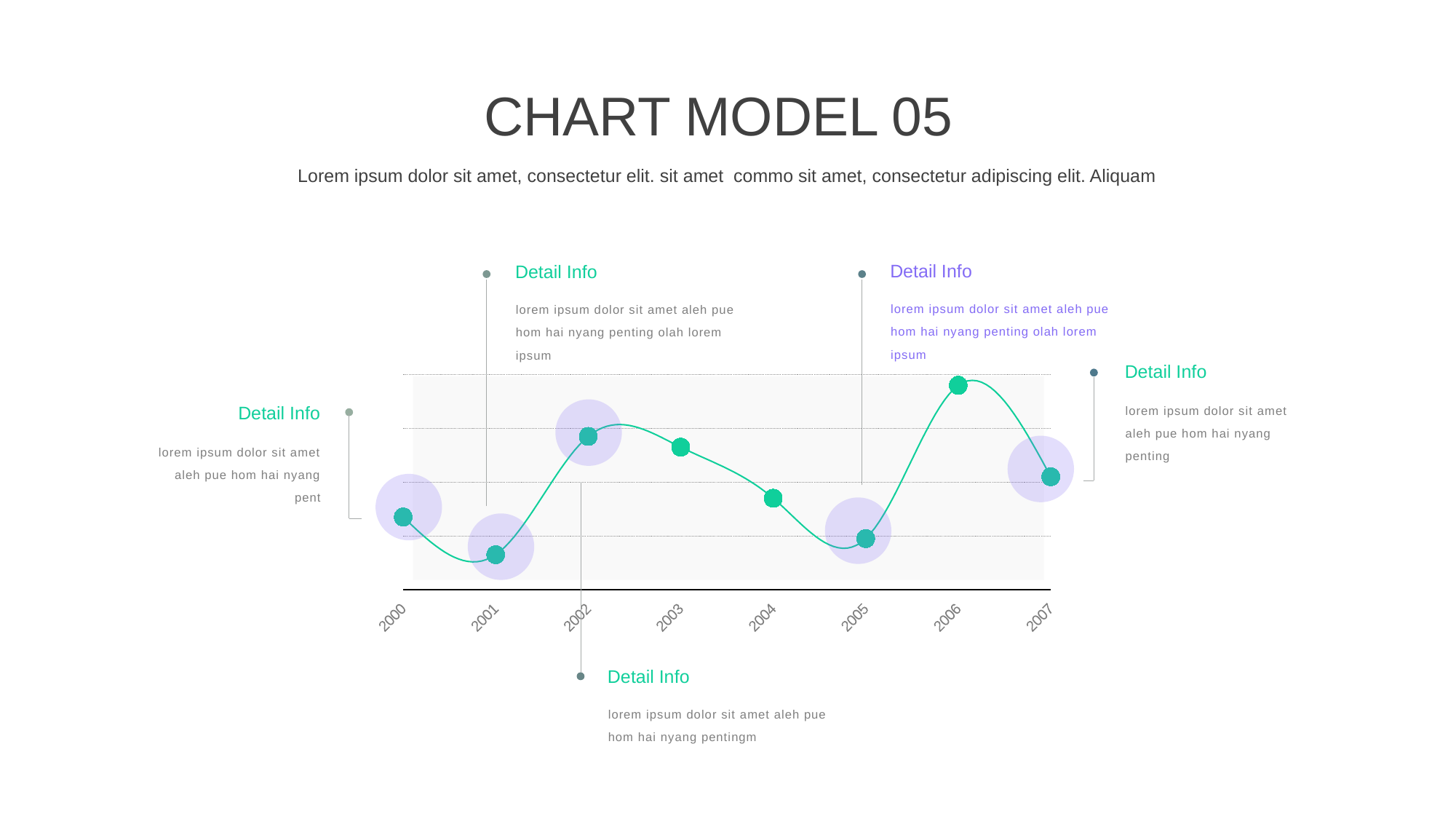

CHART MODEL 05
Lorem ipsum dolor sit amet, consectetur elit. sit amet  commo sit amet, consectetur adipiscing elit. Aliquam
Detail Info
Detail Info

lorem ipsum dolor sit amet aleh pue hom hai nyang penting olah lorem ipsum
lorem ipsum dolor sit amet aleh pue hom hai nyang penting olah lorem ipsum

### Chart

| Category | Region 1 |
|---|---|
| 2000 | 27.0 |
| 2001 | 13.0 |
| 2002 | 57.0 |
| 2003 | 53.0 |
| 2004 | 34.0 |
| 2005 | 19.0 |
| 2006 | 76.0 |
| 2007 | 42.0 |
Detail Info

lorem ipsum dolor sit amet aleh pue hom hai nyang penting
Detail Info

lorem ipsum dolor sit amet aleh pue hom hai nyang pent

Detail Info

lorem ipsum dolor sit amet aleh pue hom hai nyang pentingm